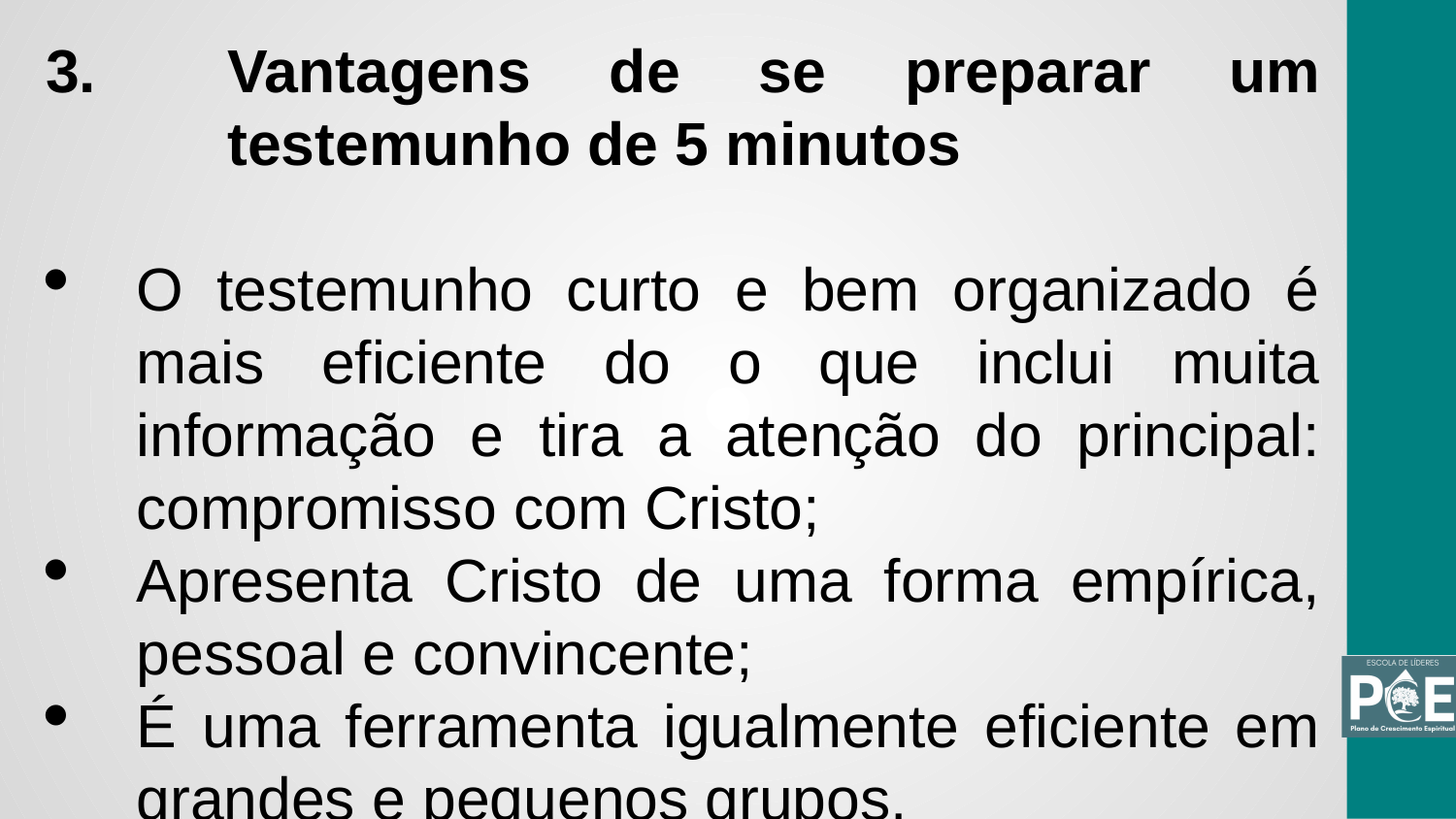

Vantagens de se preparar um testemunho de 5 minutos

O testemunho curto e bem organizado é mais eficiente do o que inclui muita informação e tira a atenção do principal: compromisso com Cristo;
Apresenta Cristo de uma forma empírica, pessoal e convincente;
É uma ferramenta igualmente eficiente em grandes e pequenos grupos.